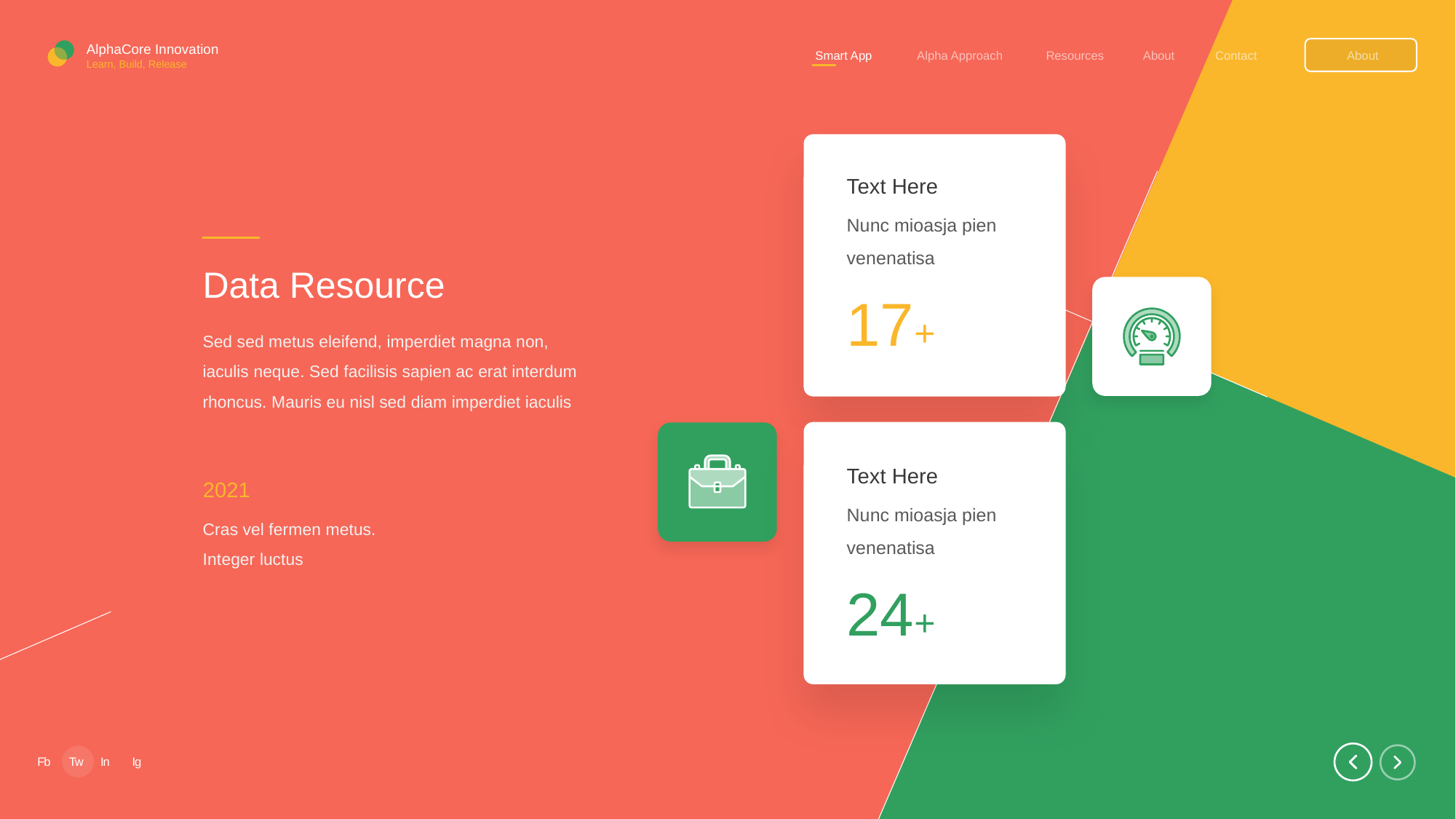

AlphaCore Innovation

Smart App
Alpha Approach
Resources
About
Contact
About
Learn, Build, Release

Text Here
Nunc mioasja pien venenatisa
17+
Data Resource

Sed sed metus eleifend, imperdiet magna non, iaculis neque. Sed facilisis sapien ac erat interdum rhoncus. Mauris eu nisl sed diam imperdiet iaculis

Text Here
2021
Nunc mioasja pien venenatisa
Cras vel fermen metus. Integer luctus
24+

Fb
Tw
In
Ig